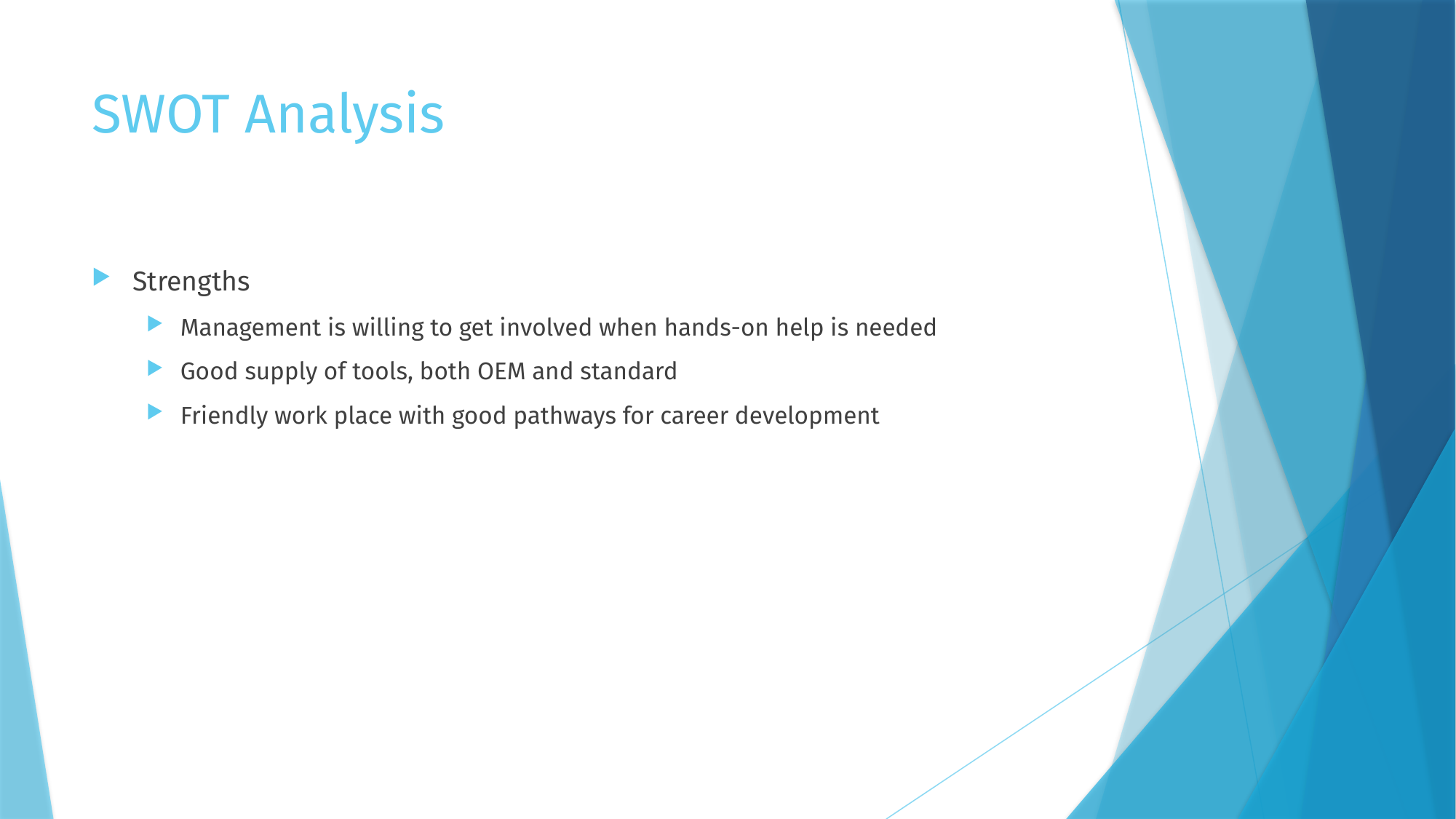

# SWOT Analysis
Strengths
Management is willing to get involved when hands-on help is needed
Good supply of tools, both OEM and standard
Friendly work place with good pathways for career development